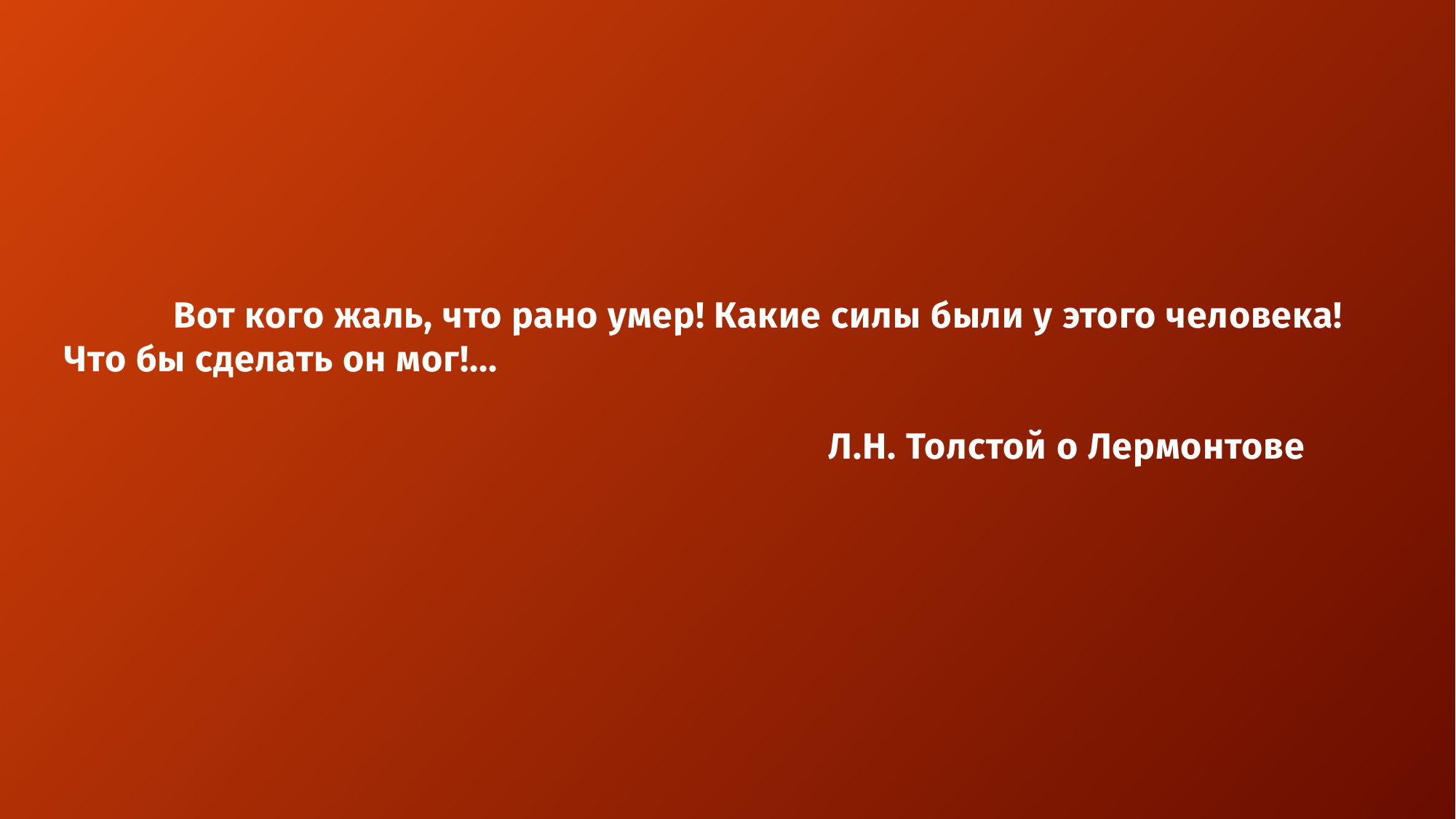

Вот кого жаль, что рано умер! Какие силы были у этого человека!
Что бы сделать он мог!...
																			Л.Н. Толстой о Лермонтове